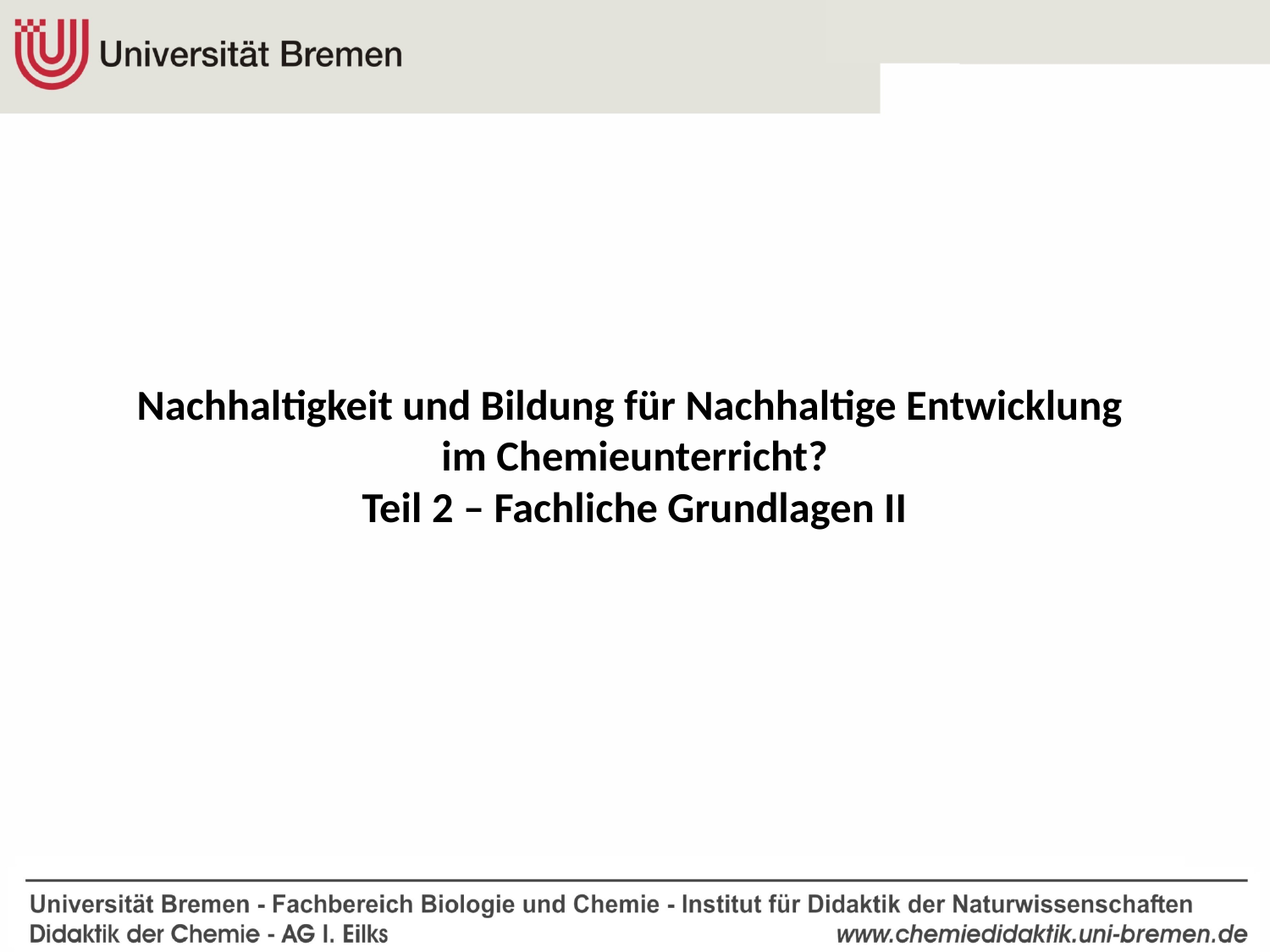

# Nachhaltigkeit und Bildung für Nachhaltige Entwicklung im Chemieunterricht? Teil 2 – Fachliche Grundlagen II